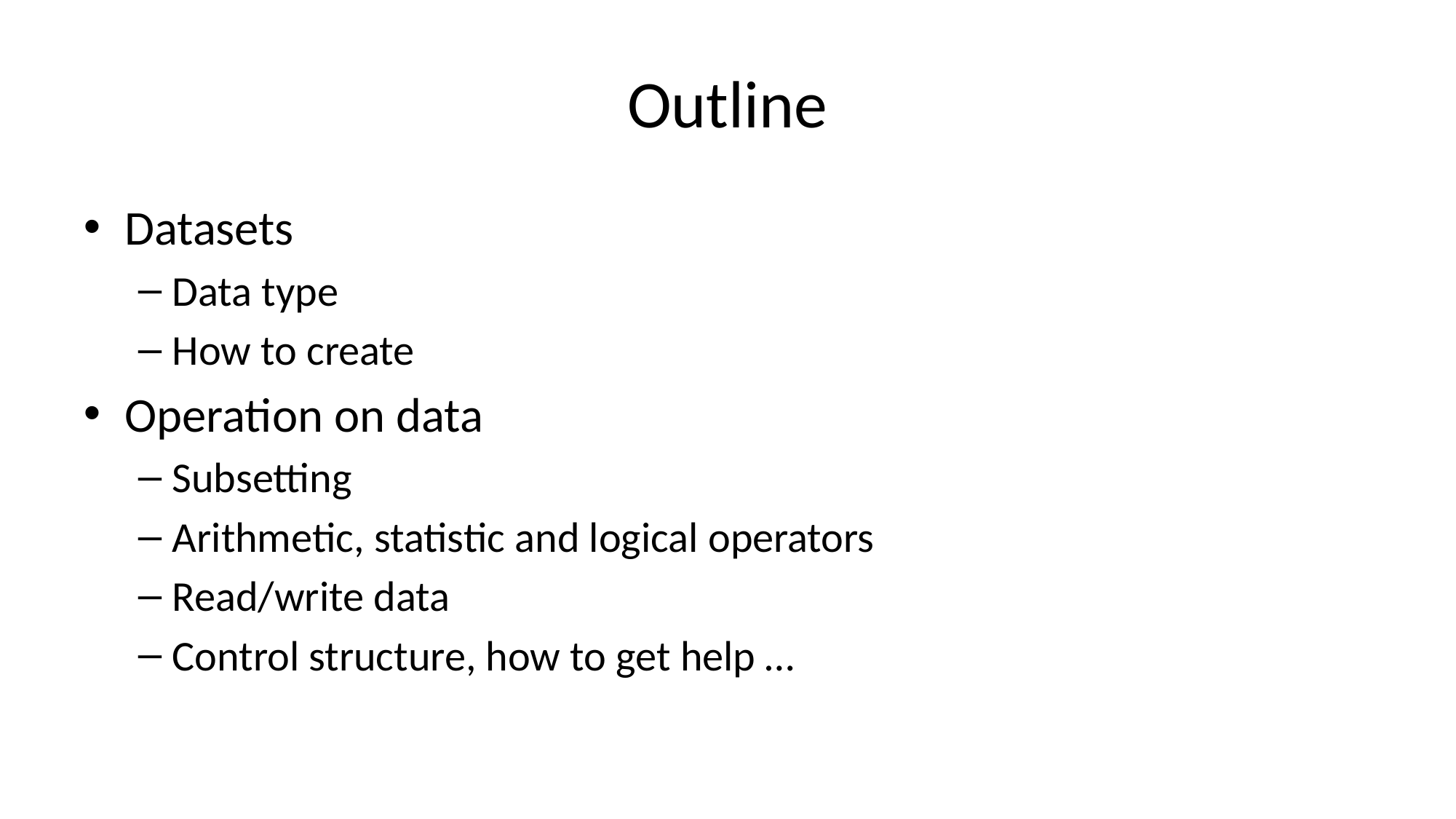

# Outline
Datasets
Data type
How to create
Operation on data
Subsetting
Arithmetic, statistic and logical operators
Read/write data
Control structure, how to get help …